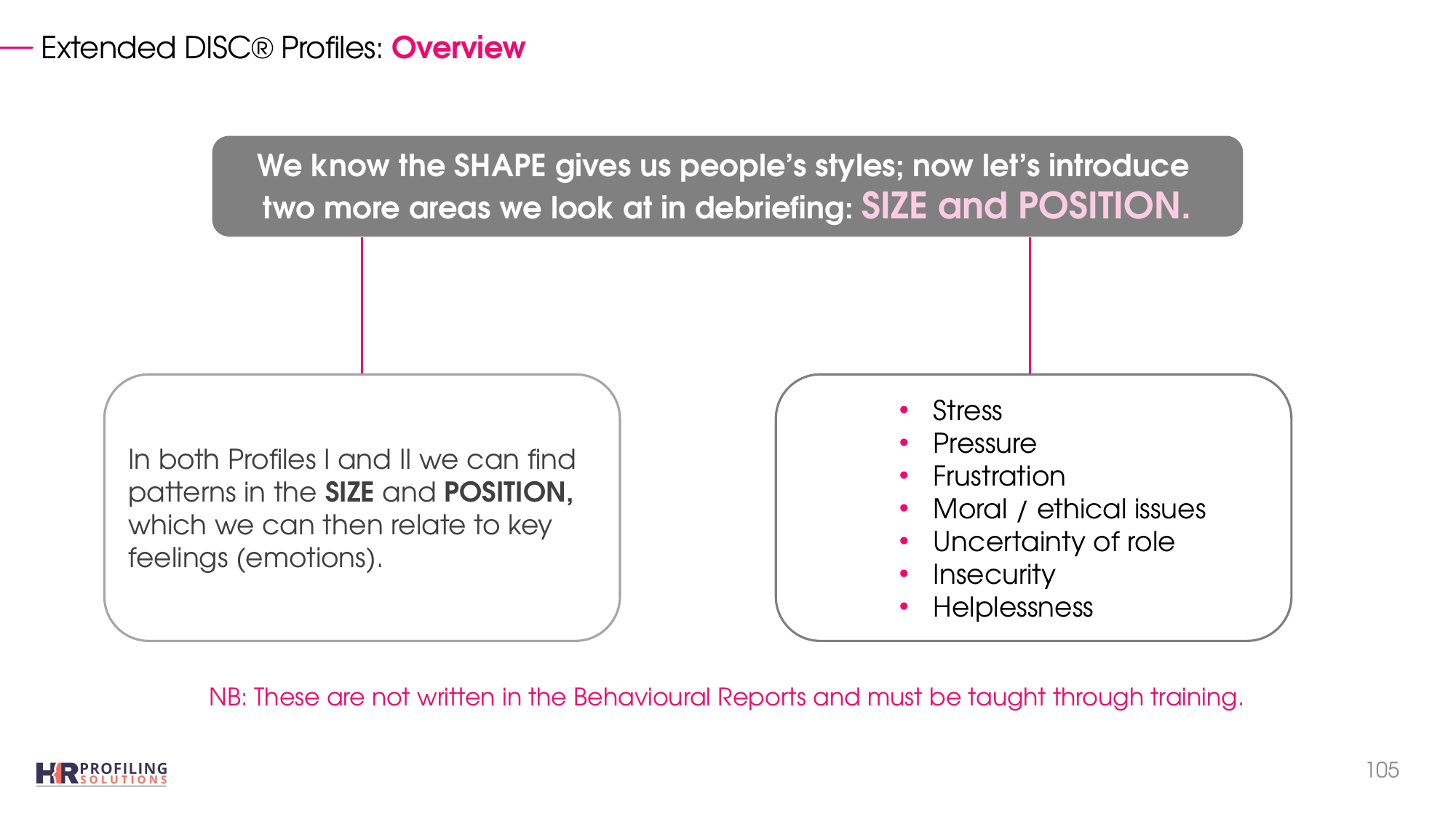

# Extended DISC® Profiles: Overview
We know the SHAPE gives us people’s styles; now let’s introduce
two more areas we look at in debriefing: SIZE and POSITION.
In both Profiles I and II we can find patterns in the SIZE and POSITION, which we can then relate to key feelings (emotions).
Stress
Pressure
Frustration
Moral / ethical issues
Uncertainty of role
Insecurity
Helplessness
NB: These are not written in the Behavioural Reports and must be taught through training.
105